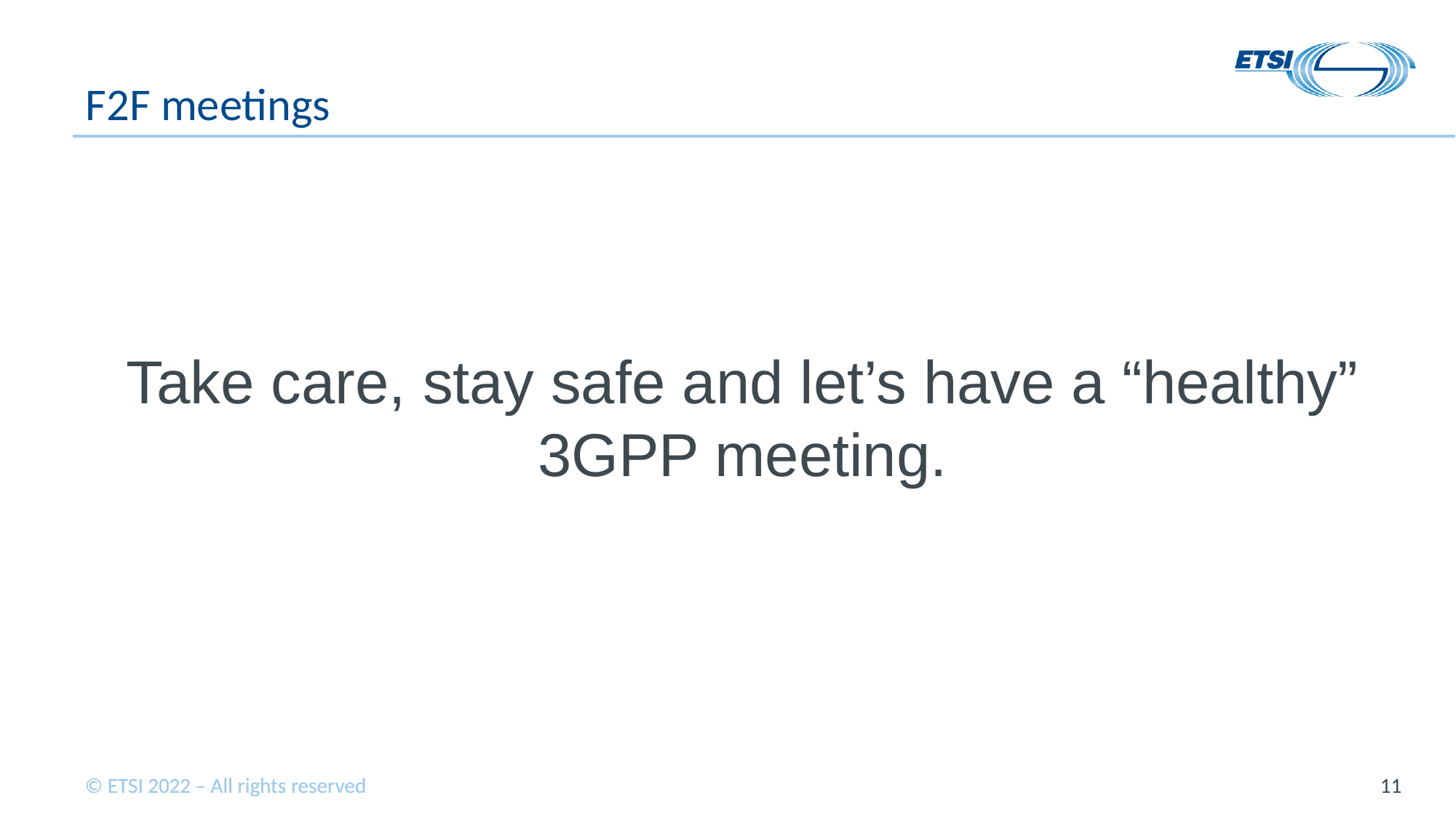

# F2F meetings

Take care, stay safe and let’s have a “healthy” 3GPP meeting.